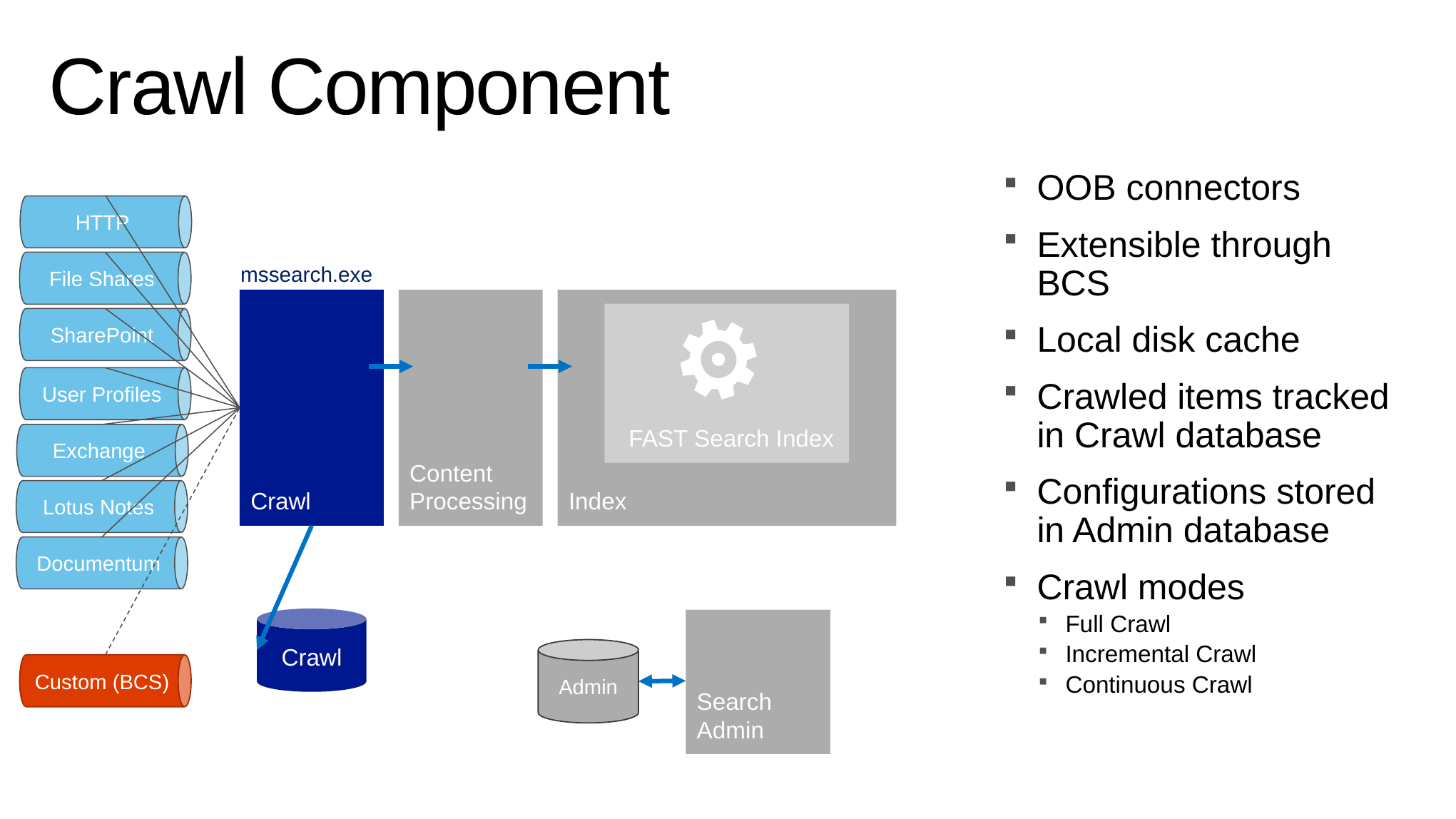

# Crawl Component
HTTP
OOB connectors
Extensible through BCS
Local disk cache
Crawled items tracked in Crawl database
Configurations stored in Admin database
Crawl modes
Full Crawl
Incremental Crawl
Continuous Crawl
File Shares
SharePoint
mssearch.exe
Crawl
Content
Processing
Index
  FAST Search Index
User Profiles

Exchange
Lotus Notes
Documentum
...
Custom (BCS)
Crawl
Search
Admin
Admin